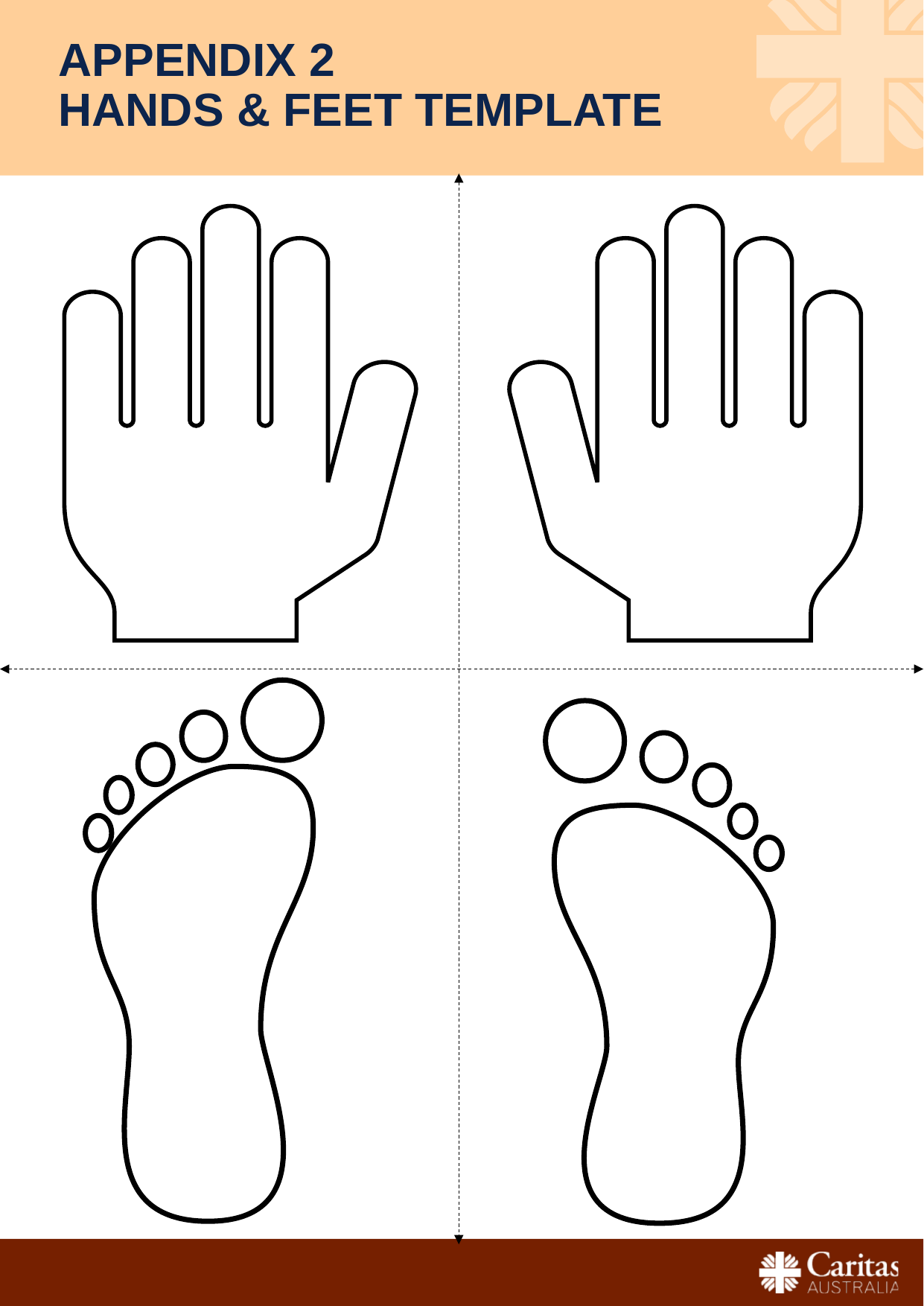

# Appendix 2 Hands & Feet Template